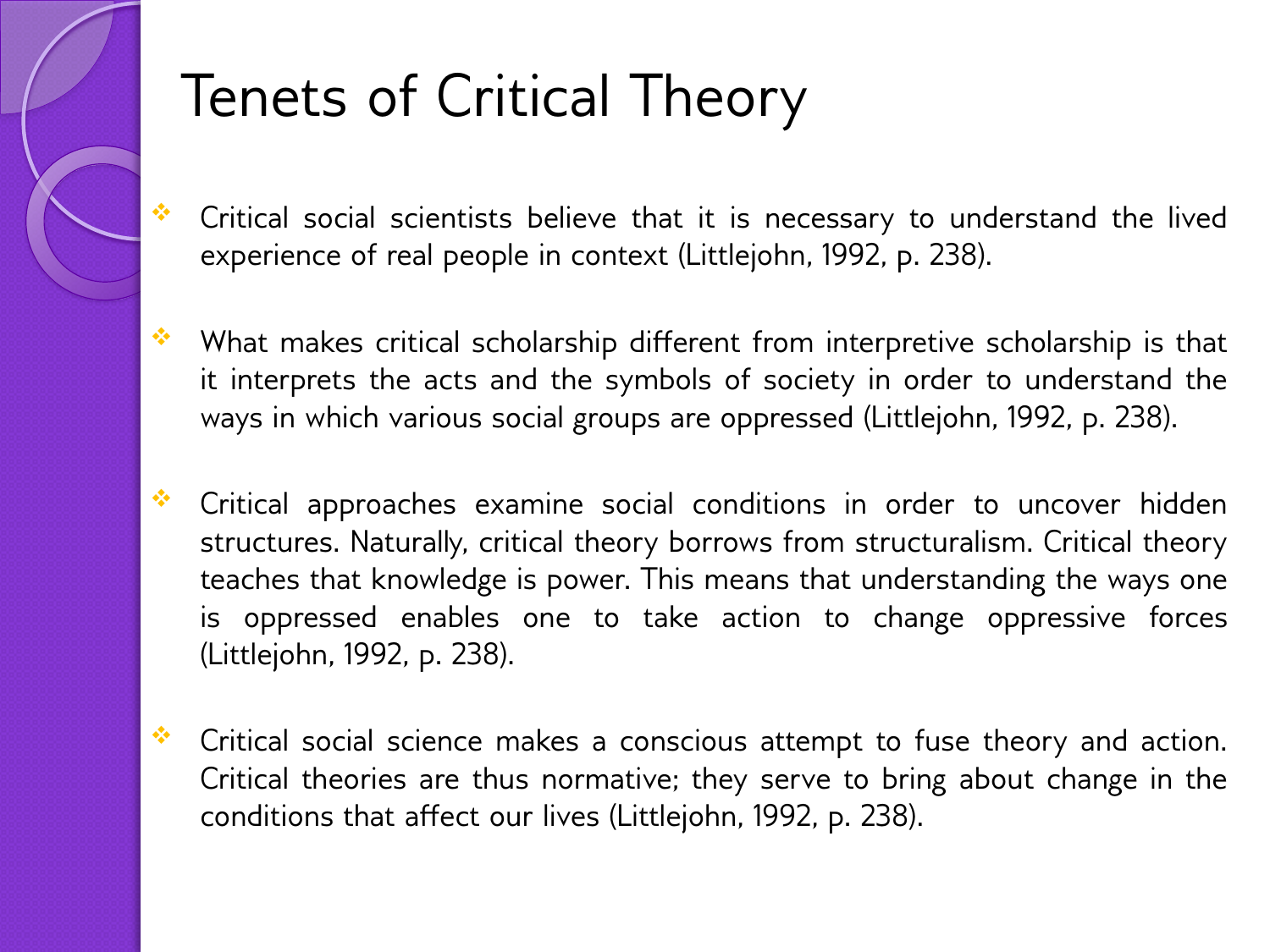

# Tenets of Critical Theory
Critical social scientists believe that it is necessary to understand the lived experience of real people in context (Littlejohn, 1992, p. 238).

What makes critical scholarship different from interpretive scholarship is that it interprets the acts and the symbols of society in order to understand the ways in which various social groups are oppressed (Littlejohn, 1992, p. 238).

Critical approaches examine social conditions in order to uncover hidden structures. Naturally, critical theory borrows from structuralism. Critical theory teaches that knowledge is power. This means that understanding the ways one is oppressed enables one to take action to change oppressive forces (Littlejohn, 1992, p. 238).

Critical social science makes a conscious attempt to fuse theory and action. Critical theories are thus normative; they serve to bring about change in the conditions that affect our lives (Littlejohn, 1992, p. 238).